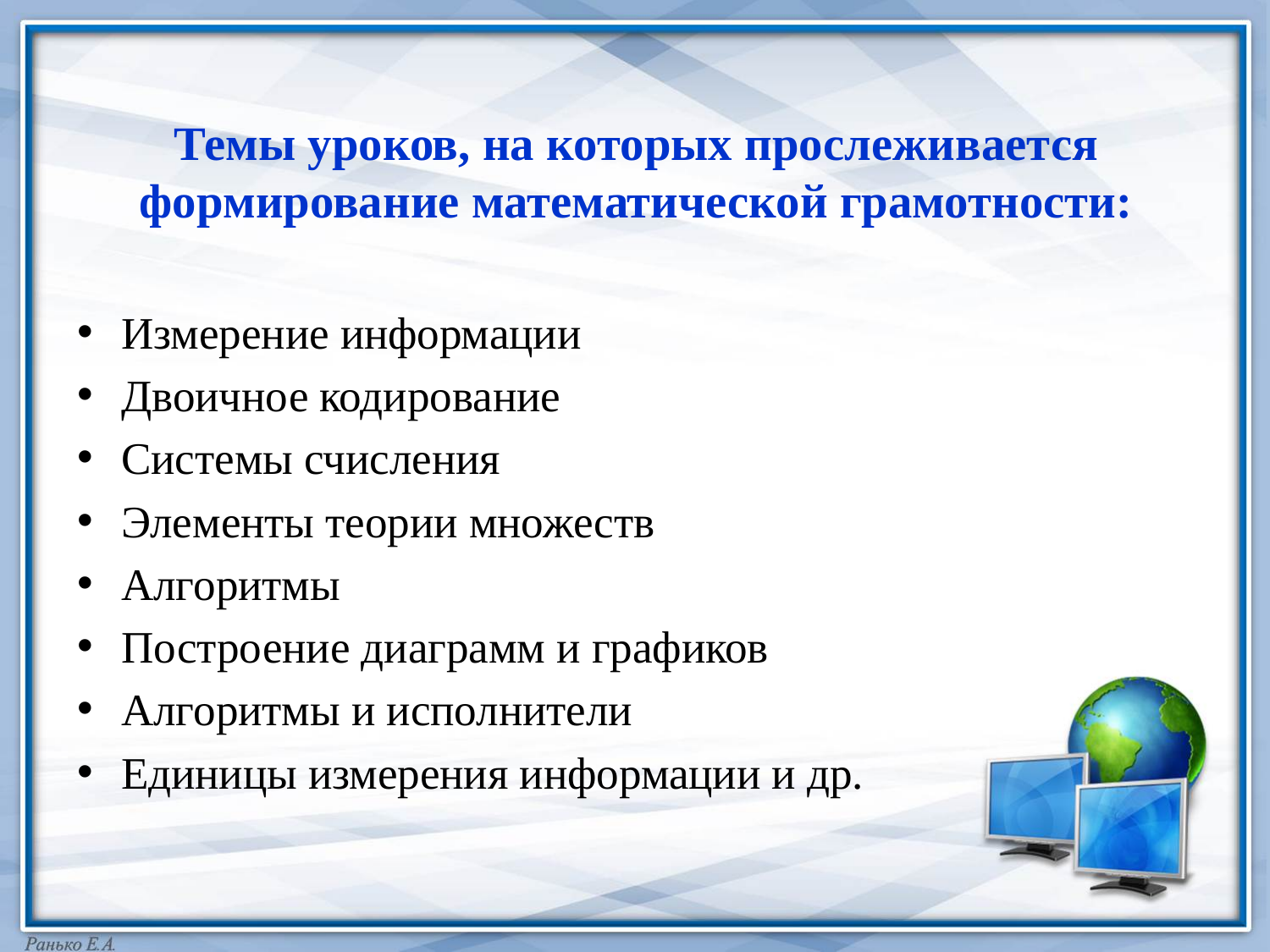

Темы уроков, на которых прослеживается формирование математической грамотности:

Измерение информации
Двоичное кодирование
Системы счисления
Элементы теории множеств
Алгоритмы
Построение диаграмм и графиков
Алгоритмы и исполнители
Единицы измерения информации и др.